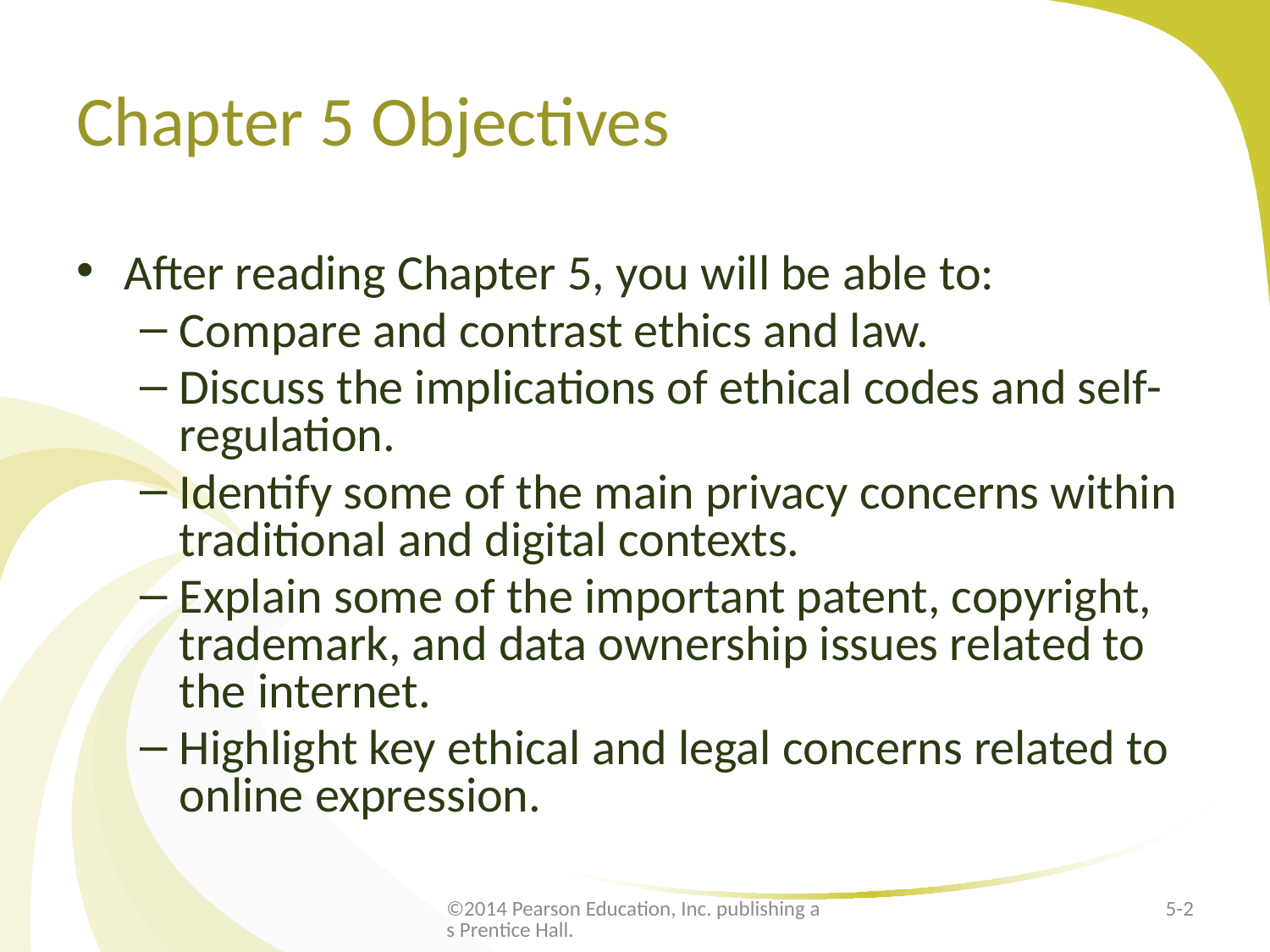

# Chapter 5 Objectives
After reading Chapter 5, you will be able to:
Compare and contrast ethics and law.
Discuss the implications of ethical codes and self-regulation.
Identify some of the main privacy concerns within traditional and digital contexts.
Explain some of the important patent, copyright, trademark, and data ownership issues related to the internet.
Highlight key ethical and legal concerns related to online expression.

©2014 Pearson Education, Inc. publishing as Prentice Hall.
5-2